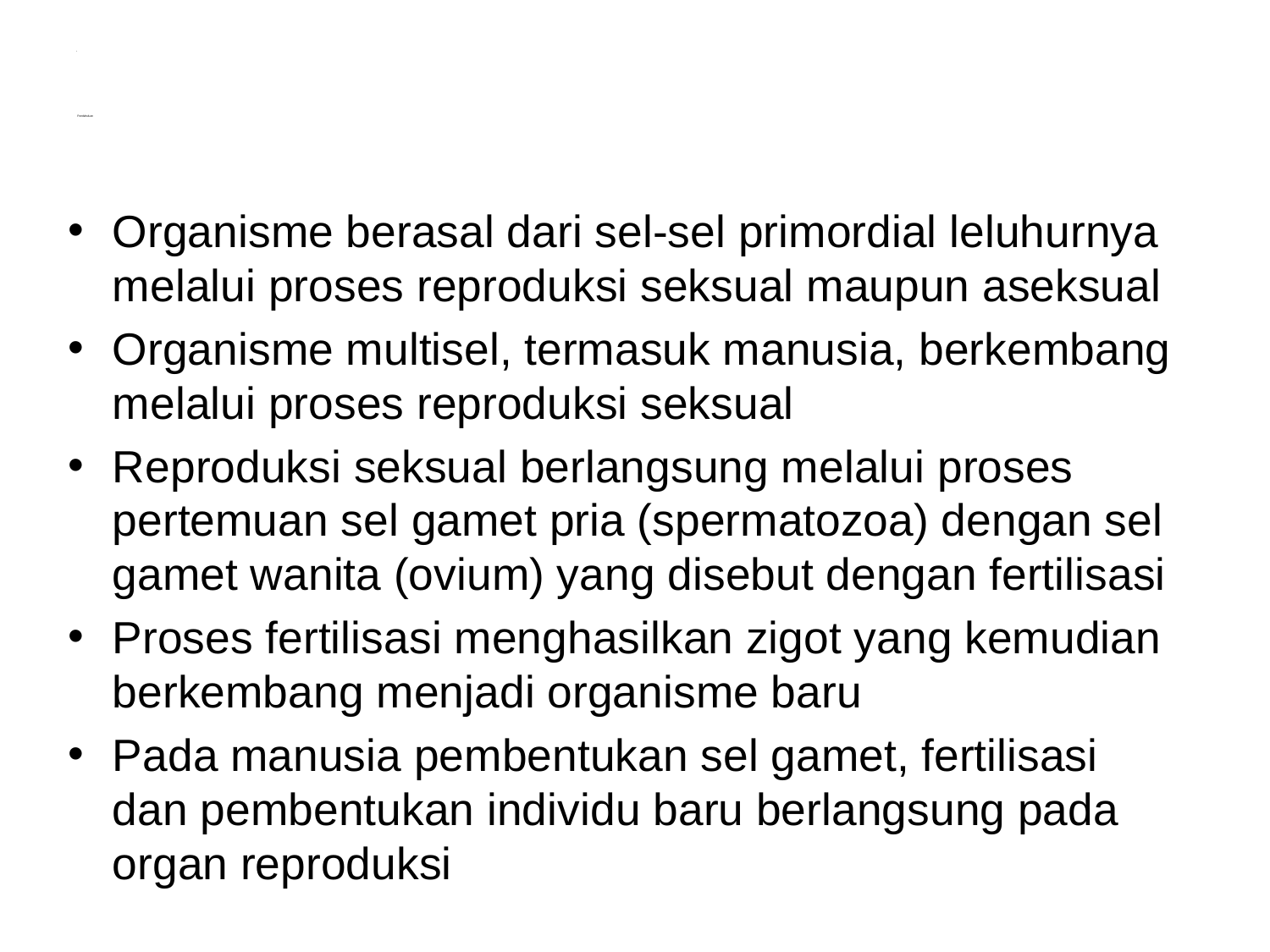

# Pendahuluan
Organisme berasal dari sel-sel primordial leluhurnya melalui proses reproduksi seksual maupun aseksual
Organisme multisel, termasuk manusia, berkembang melalui proses reproduksi seksual
Reproduksi seksual berlangsung melalui proses pertemuan sel gamet pria (spermatozoa) dengan sel gamet wanita (ovium) yang disebut dengan fertilisasi
Proses fertilisasi menghasilkan zigot yang kemudian berkembang menjadi organisme baru
Pada manusia pembentukan sel gamet, fertilisasi dan pembentukan individu baru berlangsung pada organ reproduksi